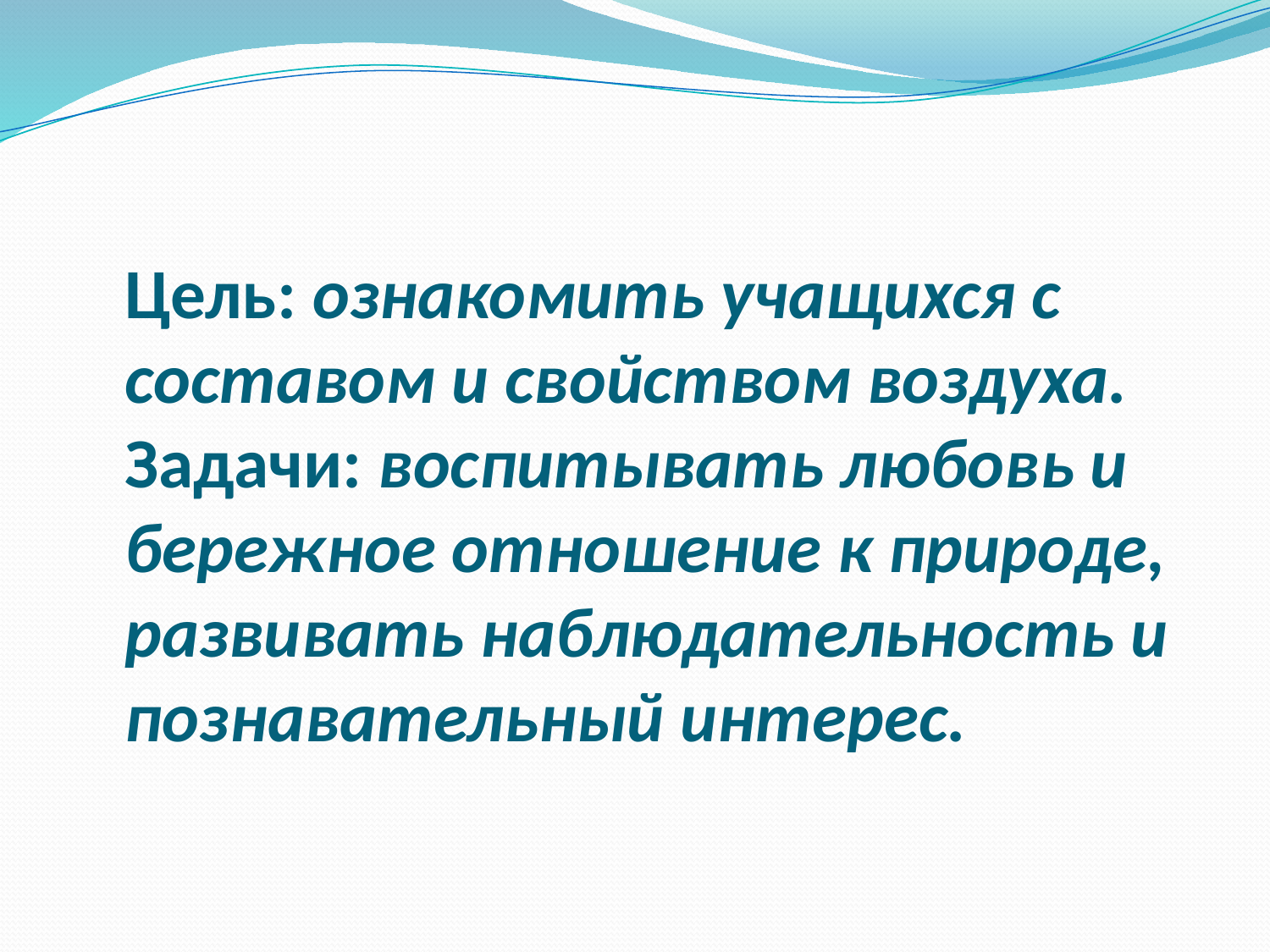

# Цель: ознакомить учащихся с      составом и свойством воздуха. Задачи: воспитывать любовь и бережное отношение к природе, развивать наблюдательность и познавательный интерес.